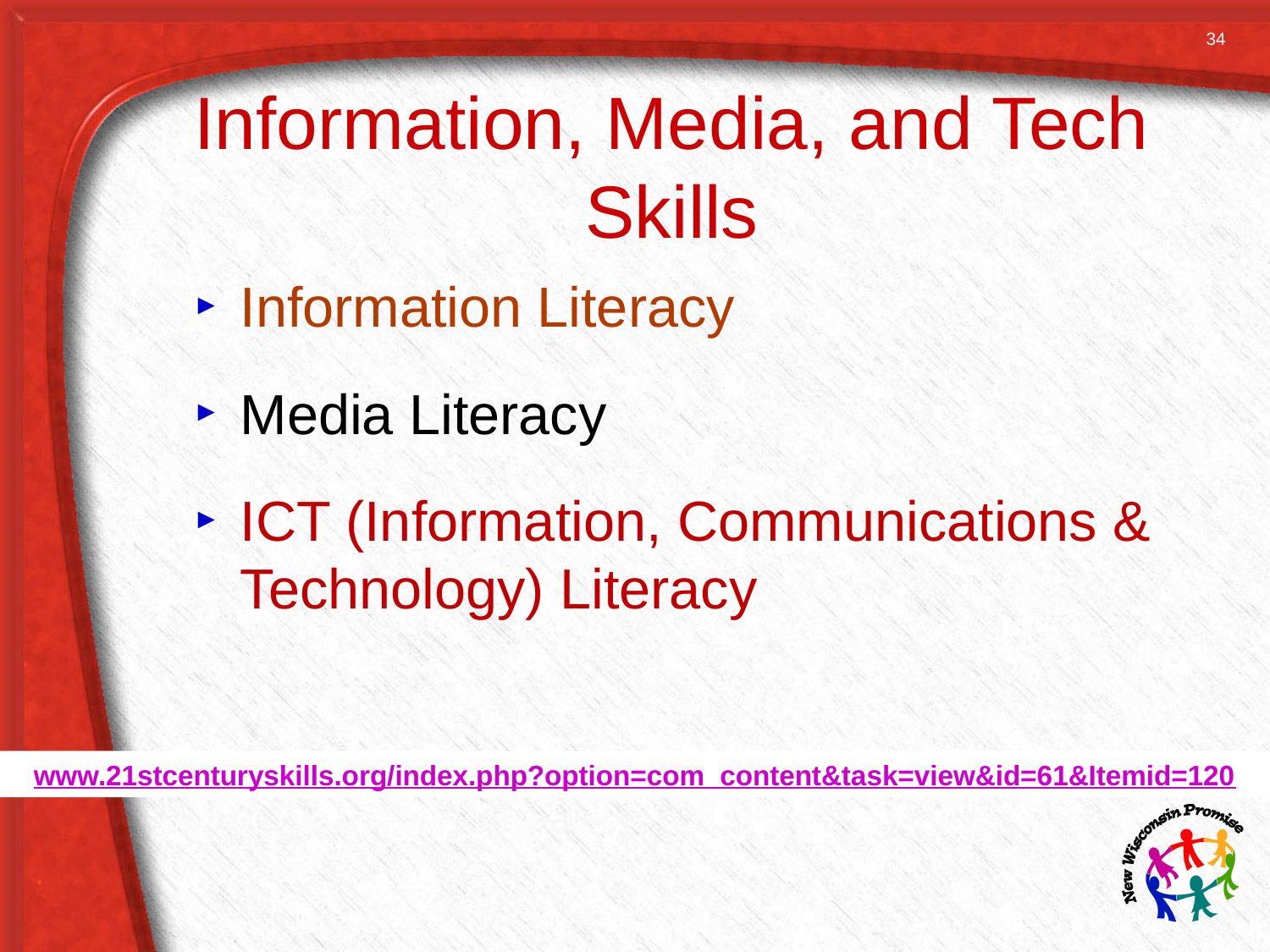

34
# Information, Media, and Tech Skills
Information Literacy
Media Literacy
ICT (Information, Communications & Technology) Literacy
www.21stcenturyskills.org/index.php?option=com_content&task=view&id=61&Itemid=120